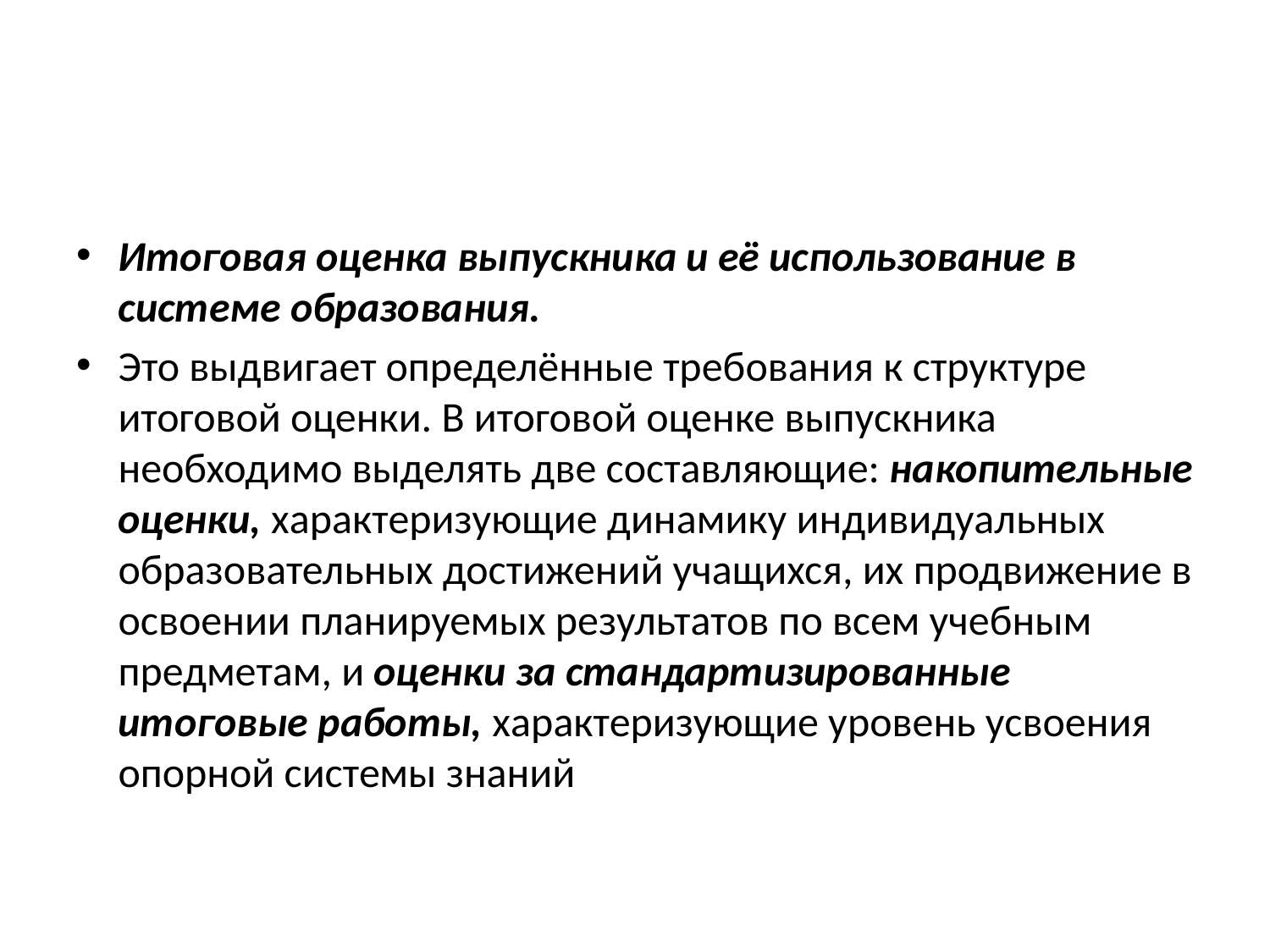

#
Итоговая оценка выпускника и её использование в системе образования.
Это выдвигает определённые требования к структуре итоговой оценки. В итоговой оценке выпускника необходимо выделять две составляющие: накопительные оценки, характеризующие динамику индивидуальных образовательных достижений учащихся, их продвижение в освоении планируемых результатов по всем учебным предметам, и оценки за стандартизированные итоговые работы, характеризующие уровень усвоения опорной системы знаний